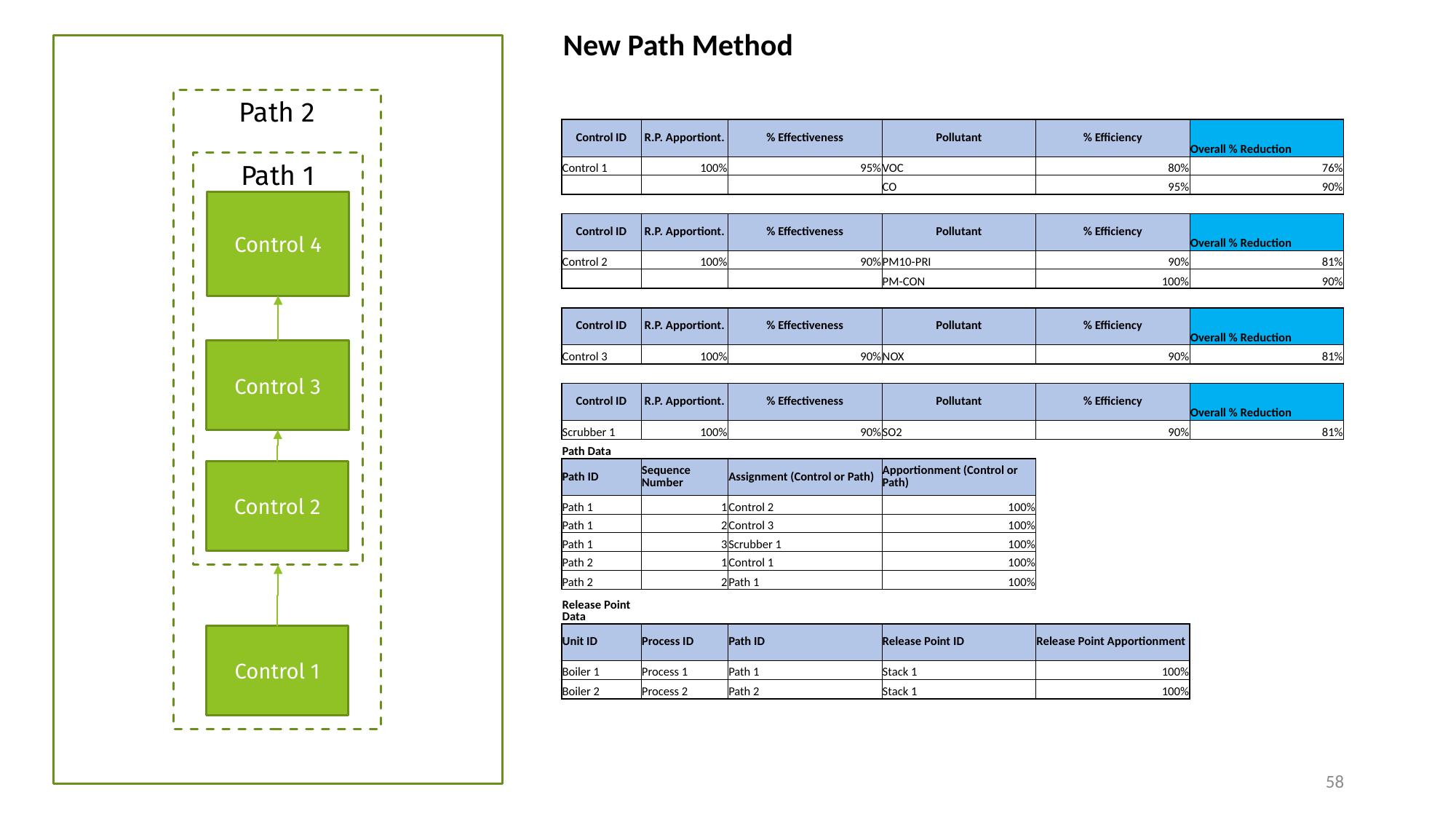

New Path Method

Path 2
| Control ID | R.P. Apportiont. | % Effectiveness | Pollutant | % Efficiency | Overall % Reduction |
| --- | --- | --- | --- | --- | --- |
| Control 1 | 100% | 95% | VOC | 80% | 76% |
|  |  |  | CO | 95% | 90% |
|  |  |  |  |  |  |
| Control ID | R.P. Apportiont. | % Effectiveness | Pollutant | % Efficiency | Overall % Reduction |
| Control 2 | 100% | 90% | PM10-PRI | 90% | 81% |
|  |  |  | PM-CON | 100% | 90% |
|  |  |  |  |  |  |
| Control ID | R.P. Apportiont. | % Effectiveness | Pollutant | % Efficiency | Overall % Reduction |
| Control 3 | 100% | 90% | NOX | 90% | 81% |
|  |  |  |  |  |  |
| Control ID | R.P. Apportiont. | % Effectiveness | Pollutant | % Efficiency | Overall % Reduction |
| Scrubber 1 | 100% | 90% | SO2 | 90% | 81% |
| Path Data |  |  |  |  |  |
| Path ID | Sequence Number | Assignment (Control or Path) | Apportionment (Control or Path) |  |  |
| Path 1 | 1 | Control 2 | 100% |  |  |
| Path 1 | 2 | Control 3 | 100% |  |  |
| Path 1 | 3 | Scrubber 1 | 100% |  |  |
| Path 2 | 1 | Control 1 | 100% |  |  |
| Path 2 | 2 | Path 1 | 100% |  |  |
| Release Point Data |  |  |  |  |  |
| Unit ID | Process ID | Path ID | Release Point ID | Release Point Apportionment |  |
| Boiler 1 | Process 1 | Path 1 | Stack 1 | 100% |  |
| Boiler 2 | Process 2 | Path 2 | Stack 1 | 100% |  |
Path 1
Control 4
Control 3
Control 2
Control 1
58